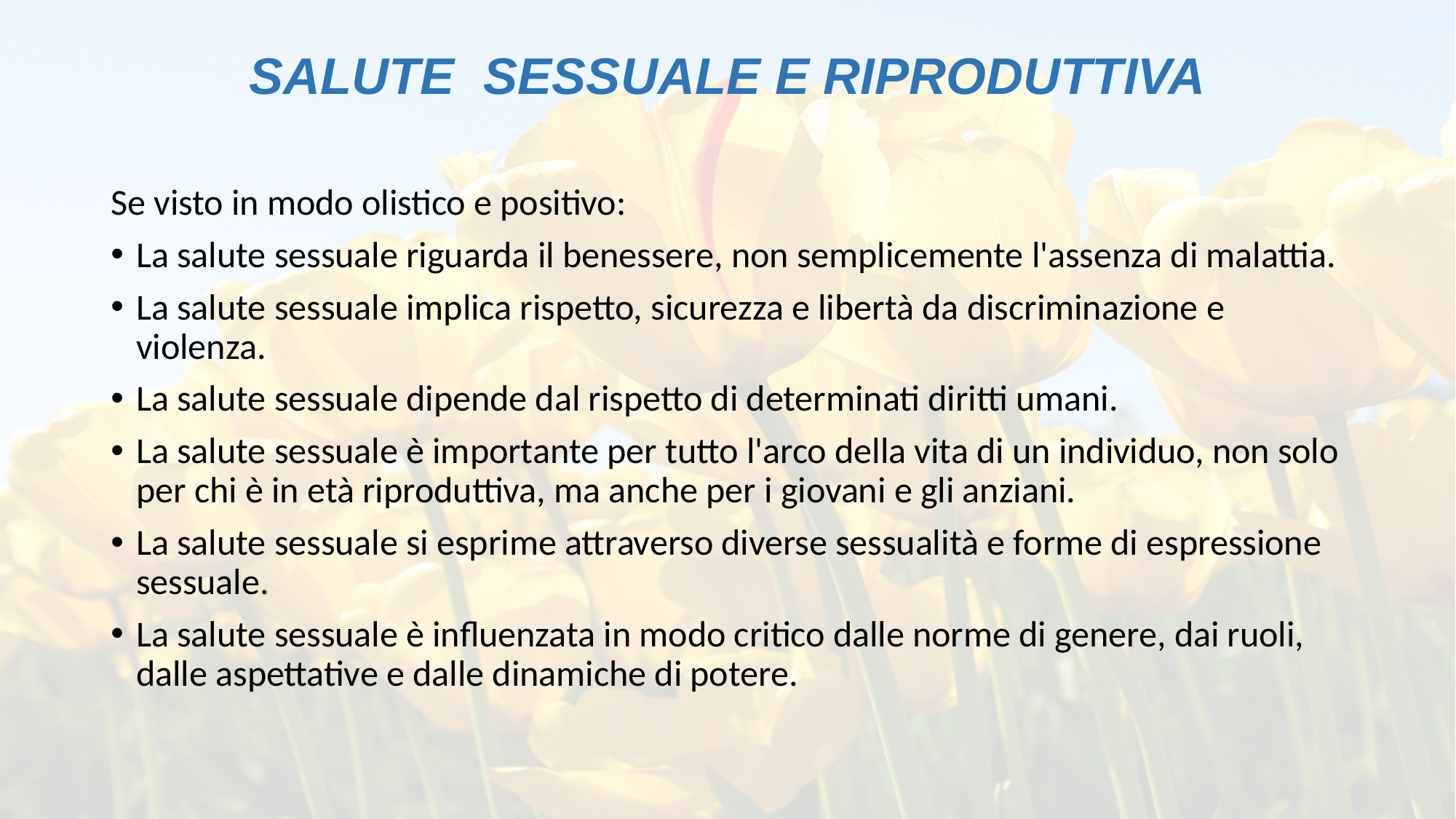

# SALUTE  SESSUALE E RIPRODUTTIVA
Se visto in modo olistico e positivo:
La salute sessuale riguarda il benessere, non semplicemente l'assenza di malattia.
La salute sessuale implica rispetto, sicurezza e libertà da discriminazione e violenza.
La salute sessuale dipende dal rispetto di determinati diritti umani.
La salute sessuale è importante per tutto l'arco della vita di un individuo, non solo per chi è in età riproduttiva, ma anche per i giovani e gli anziani.
La salute sessuale si esprime attraverso diverse sessualità e forme di espressione sessuale.
La salute sessuale è influenzata in modo critico dalle norme di genere, dai ruoli, dalle aspettative e dalle dinamiche di potere.